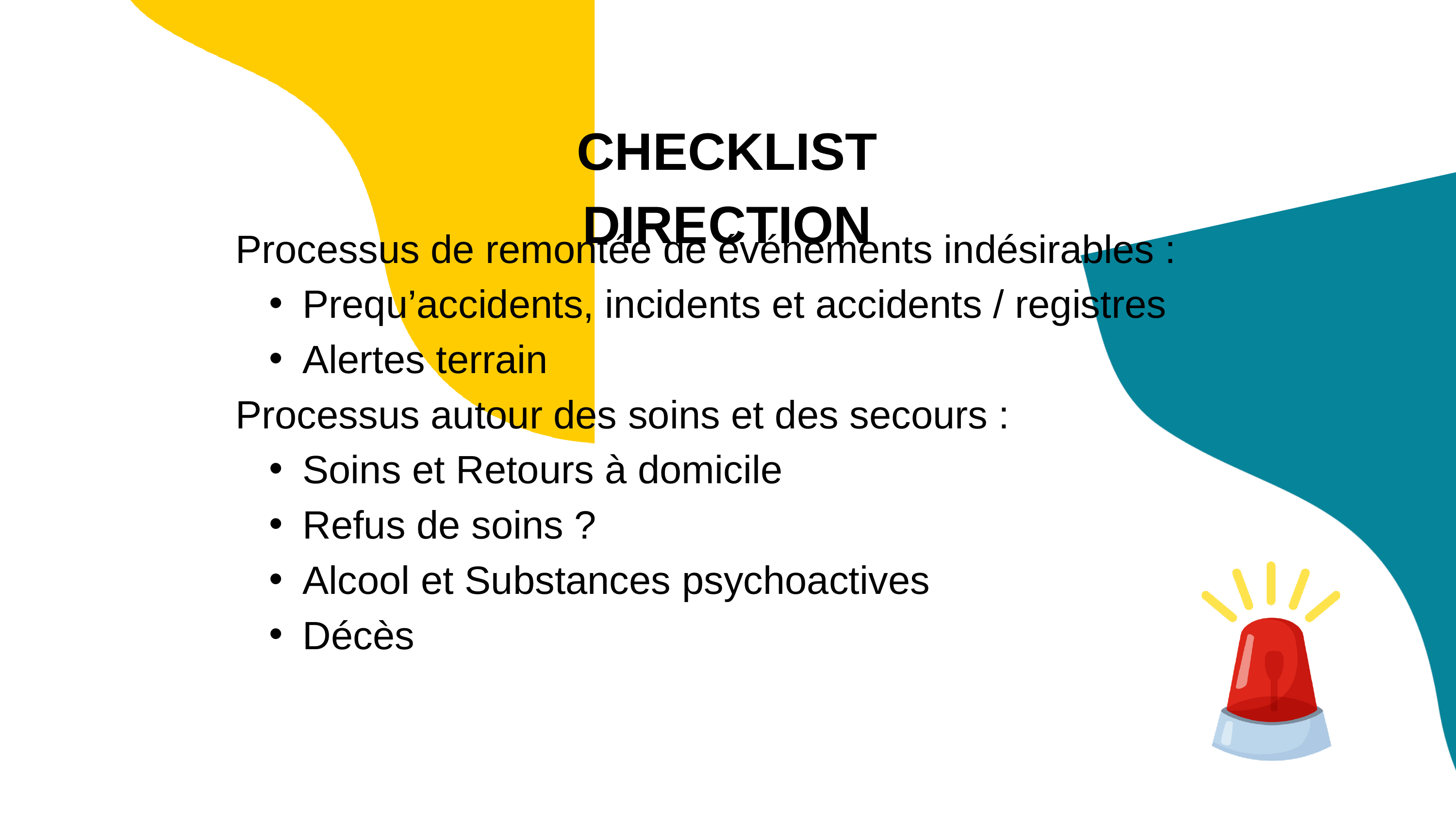

CHECKLIST DIRECTION
Processus de remontée de événements indésirables :
Prequ’accidents, incidents et accidents / registres
Alertes terrain
Processus autour des soins et des secours :
Soins et Retours à domicile
Refus de soins ?
Alcool et Substances psychoactives
Décès